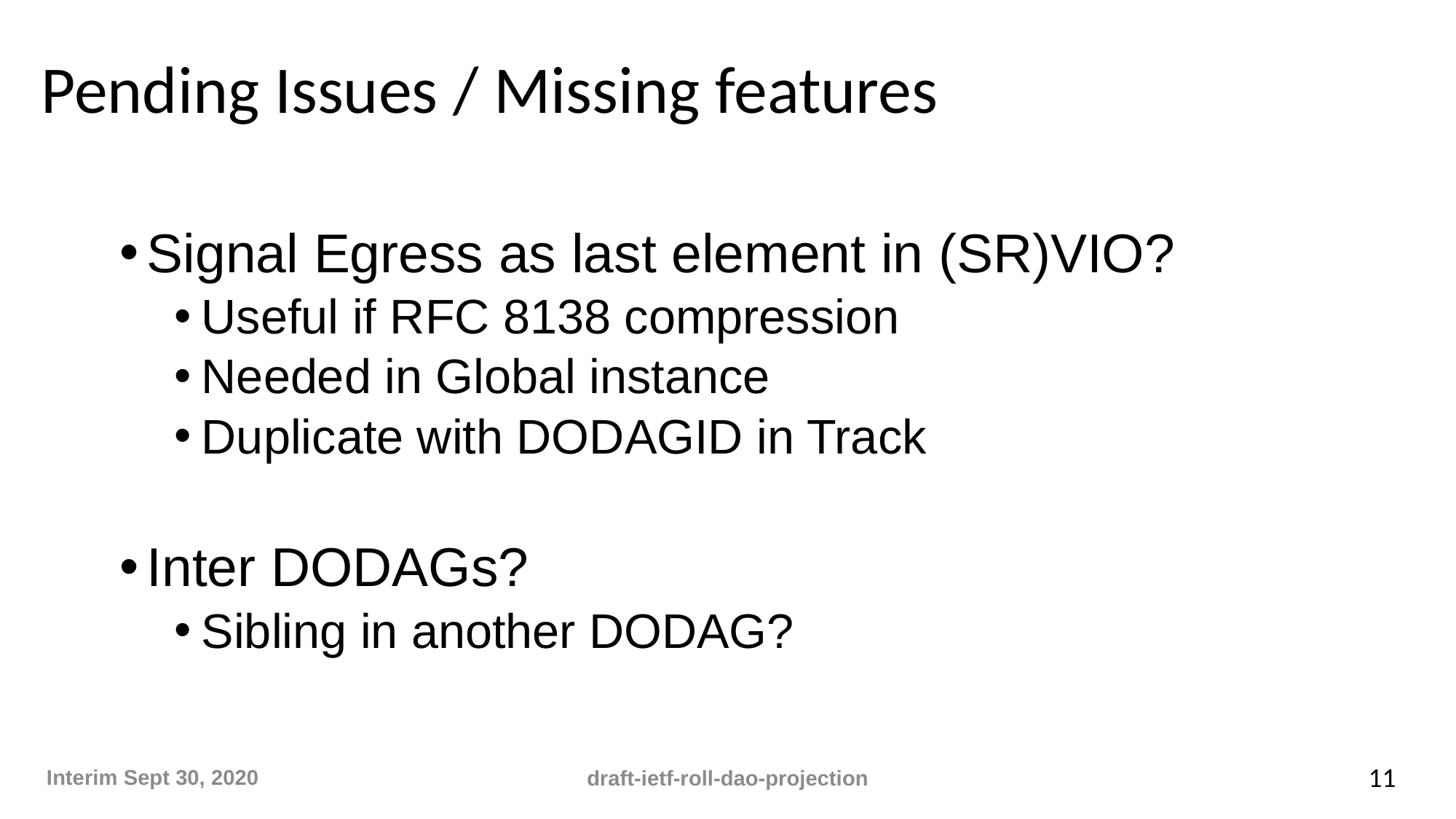

# Pending Issues / Missing features

Signal Egress as last element in (SR)VIO?
Useful if RFC 8138 compression
Needed in Global instance
Duplicate with DODAGID in Track

Inter DODAGs?
Sibling in another DODAG?
Interim Sept 30, 2020
11
draft-ietf-roll-dao-projection